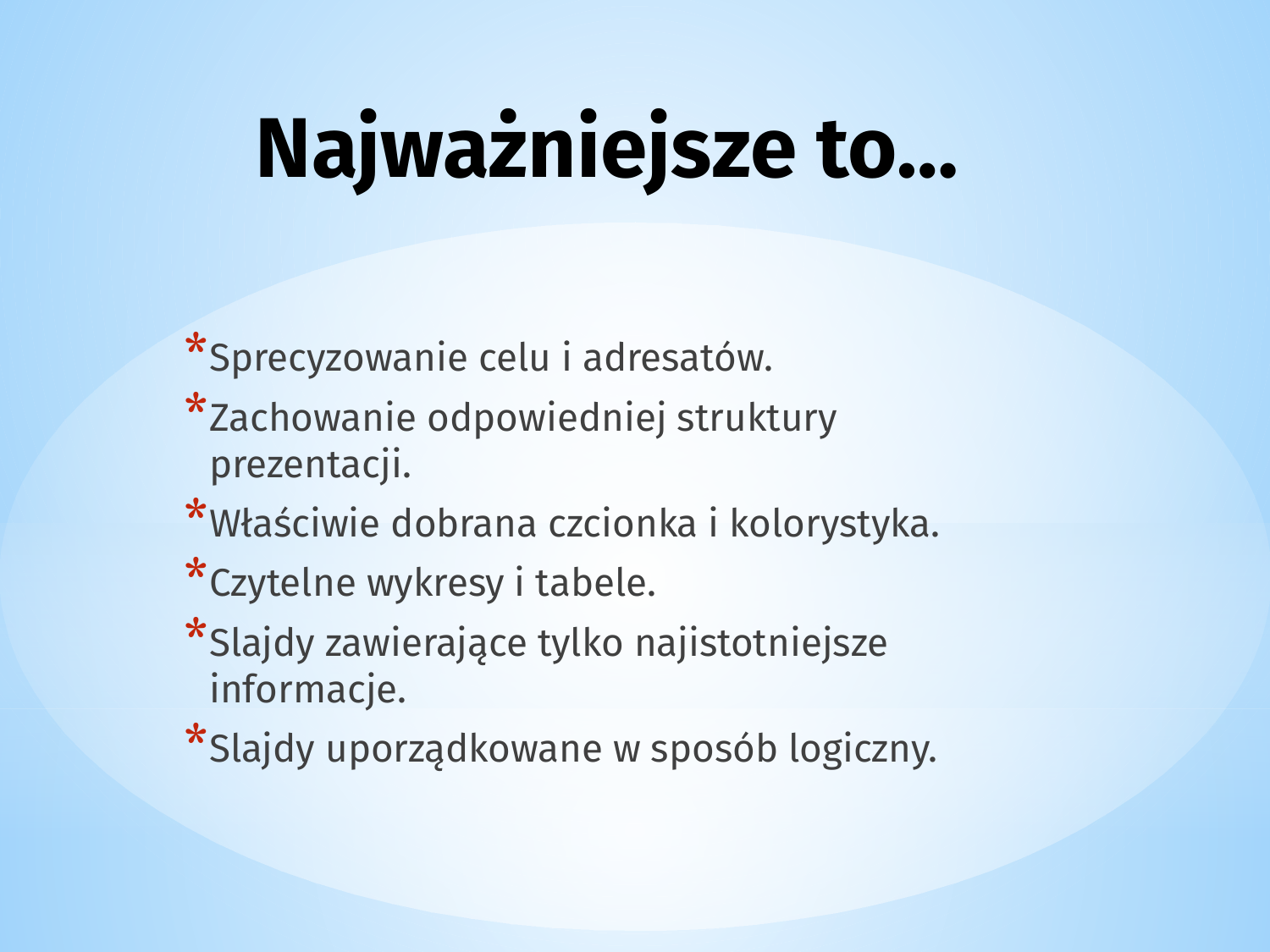

# Najważniejsze to…
Sprecyzowanie celu i adresatów.
Zachowanie odpowiedniej struktury prezentacji.
Właściwie dobrana czcionka i kolorystyka.
Czytelne wykresy i tabele.
Slajdy zawierające tylko najistotniejsze informacje.
Slajdy uporządkowane w sposób logiczny.